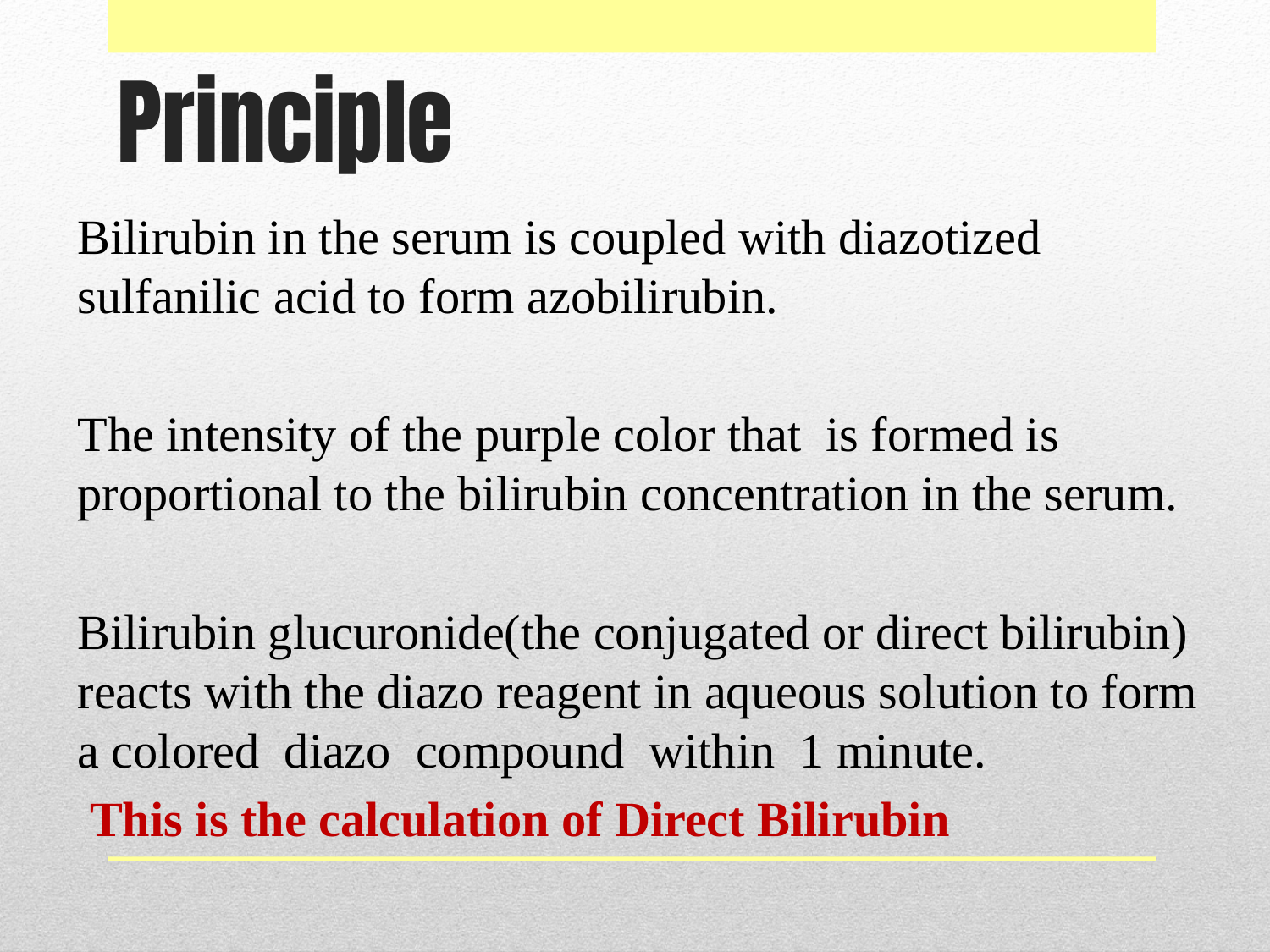

# Principle
Bilirubin in the serum is coupled with diazotized sulfanilic acid to form azobilirubin.

The intensity of the purple color that  is formed is proportional to the bilirubin concentration in the serum.

Bilirubin glucuronide(the conjugated or direct bilirubin) reacts with the diazo reagent in aqueous solution to form a colored  diazo  compound  within  1 minute.
 This is the calculation of Direct Bilirubin